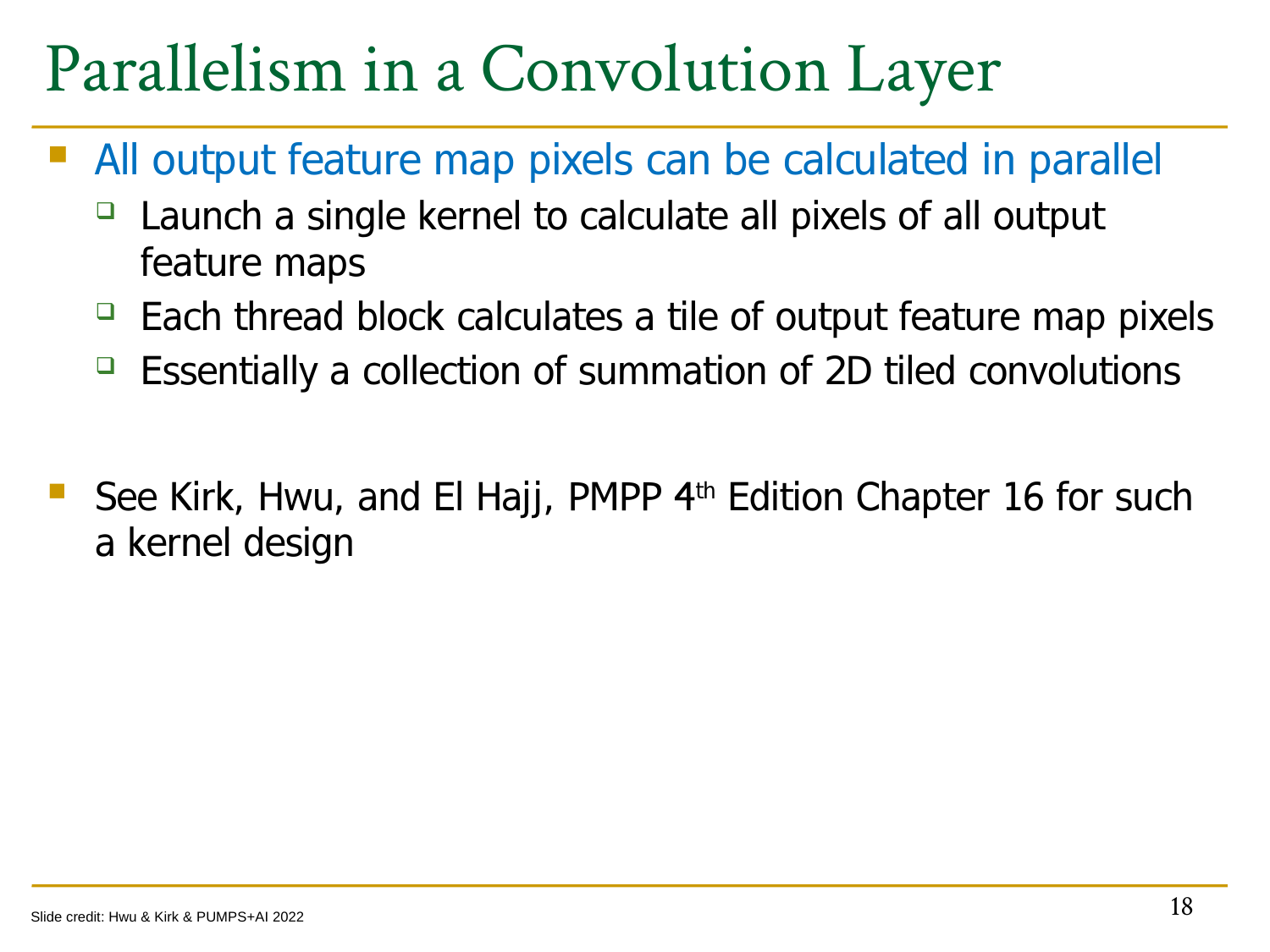

# Parallelism in a Convolution Layer
All output feature map pixels can be calculated in parallel
Launch a single kernel to calculate all pixels of all output feature maps
Each thread block calculates a tile of output feature map pixels
Essentially a collection of summation of 2D tiled convolutions

See Kirk, Hwu, and El Hajj, PMPP 4th Edition Chapter 16 for such a kernel design
18
Slide credit: Hwu & Kirk & PUMPS+AI 2022